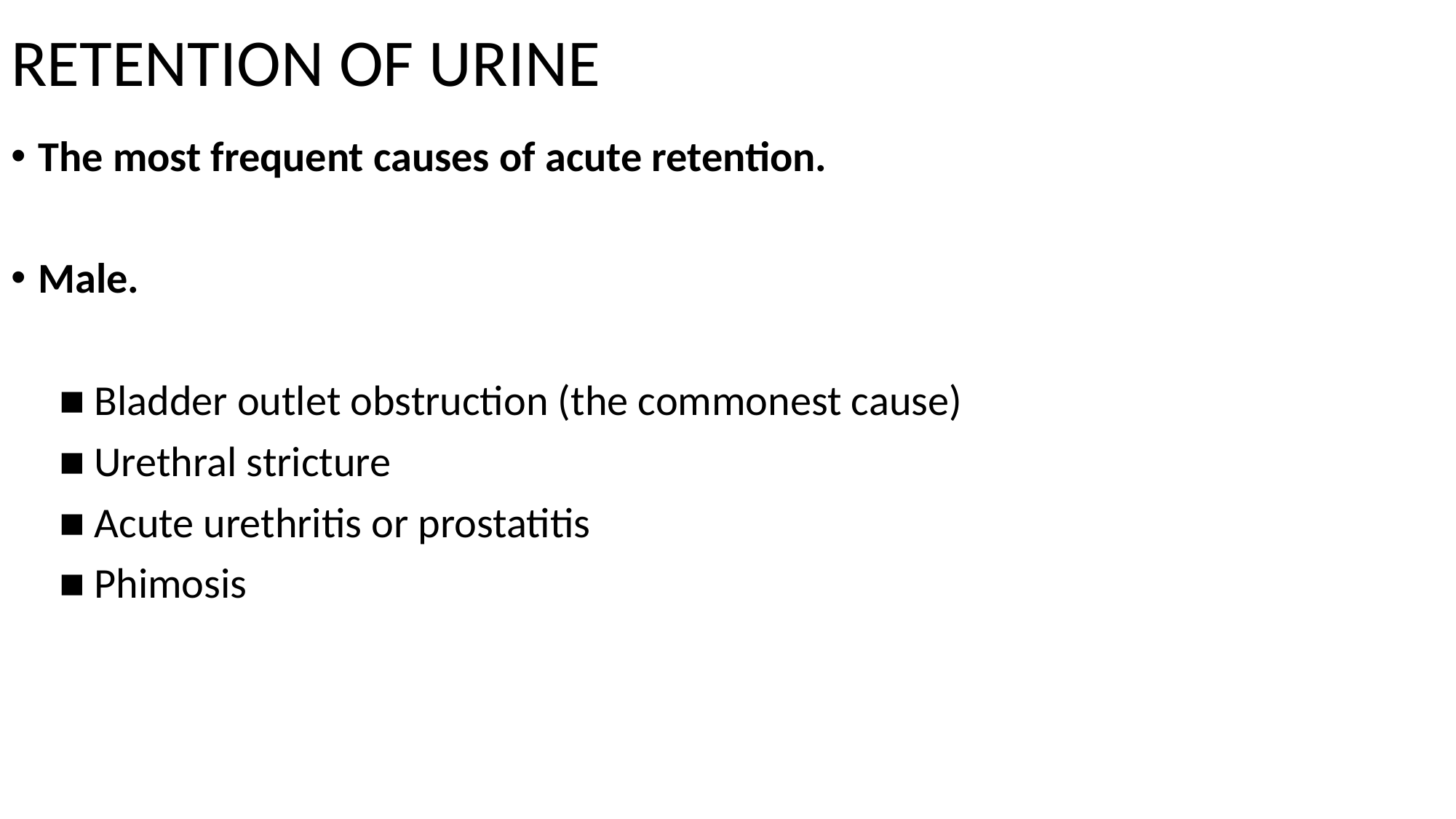

# RETENTION OF URINE
The most frequent causes of acute retention.

Male.

     ■ Bladder outlet obstruction (the commonest cause)
     ■ Urethral stricture
     ■ Acute urethritis or prostatitis
     ■ Phimosis